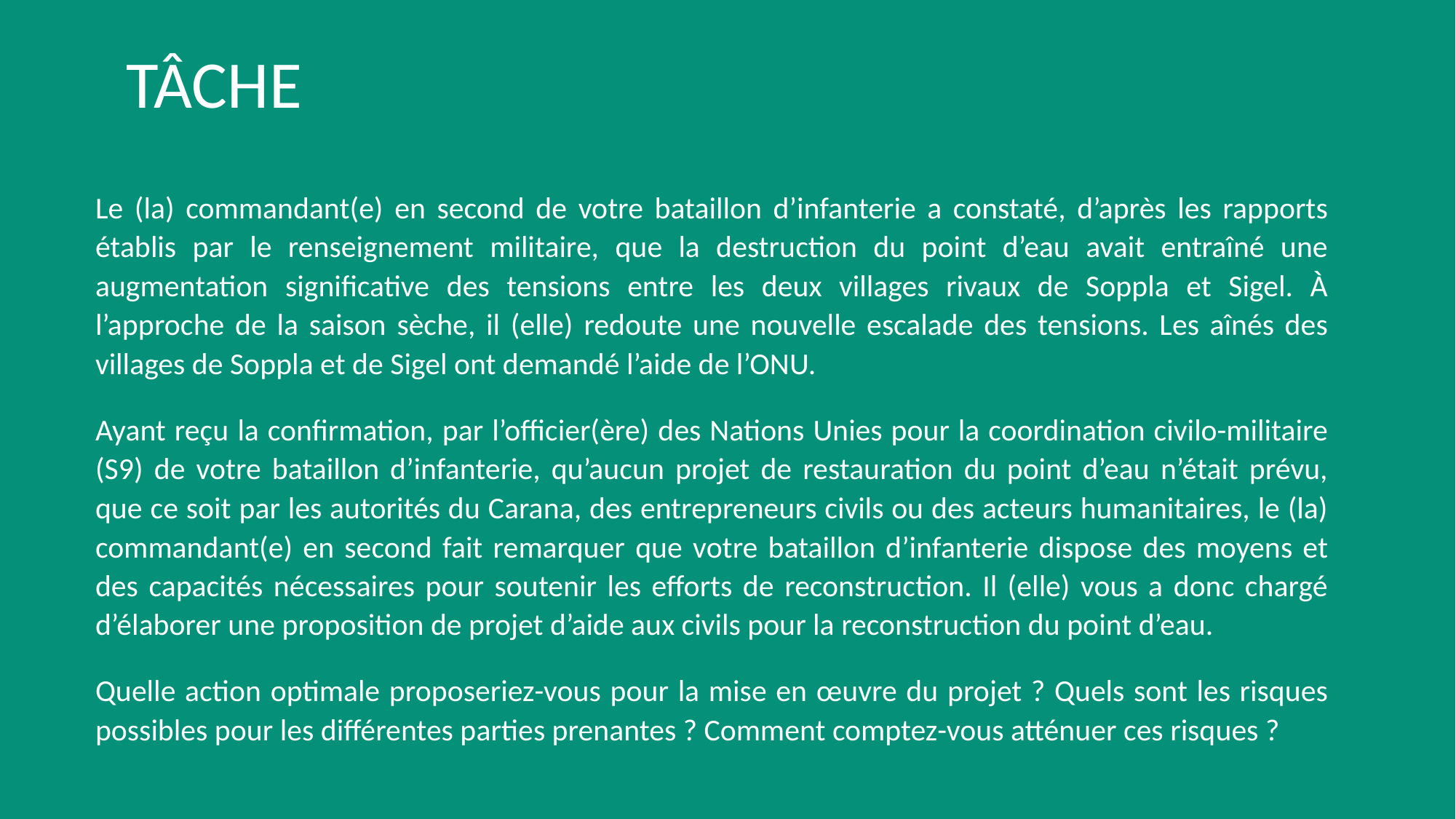

# TÂCHE

Le (la) commandant(e) en second de votre bataillon d’infanterie a constaté, d’après les rapports établis par le renseignement militaire, que la destruction du point d’eau avait entraîné une augmentation significative des tensions entre les deux villages rivaux de Soppla et Sigel. À l’approche de la saison sèche, il (elle) redoute une nouvelle escalade des tensions. Les aînés des villages de Soppla et de Sigel ont demandé l’aide de l’ONU.
Ayant reçu la confirmation, par l’officier(ère) des Nations Unies pour la coordination civilo-militaire (S9) de votre bataillon d’infanterie, qu’aucun projet de restauration du point d’eau n’était prévu, que ce soit par les autorités du Carana, des entrepreneurs civils ou des acteurs humanitaires, le (la) commandant(e) en second fait remarquer que votre bataillon d’infanterie dispose des moyens et des capacités nécessaires pour soutenir les efforts de reconstruction. Il (elle) vous a donc chargé d’élaborer une proposition de projet d’aide aux civils pour la reconstruction du point d’eau.
Quelle action optimale proposeriez-vous pour la mise en œuvre du projet ? Quels sont les risques possibles pour les différentes parties prenantes ? Comment comptez-vous atténuer ces risques ?